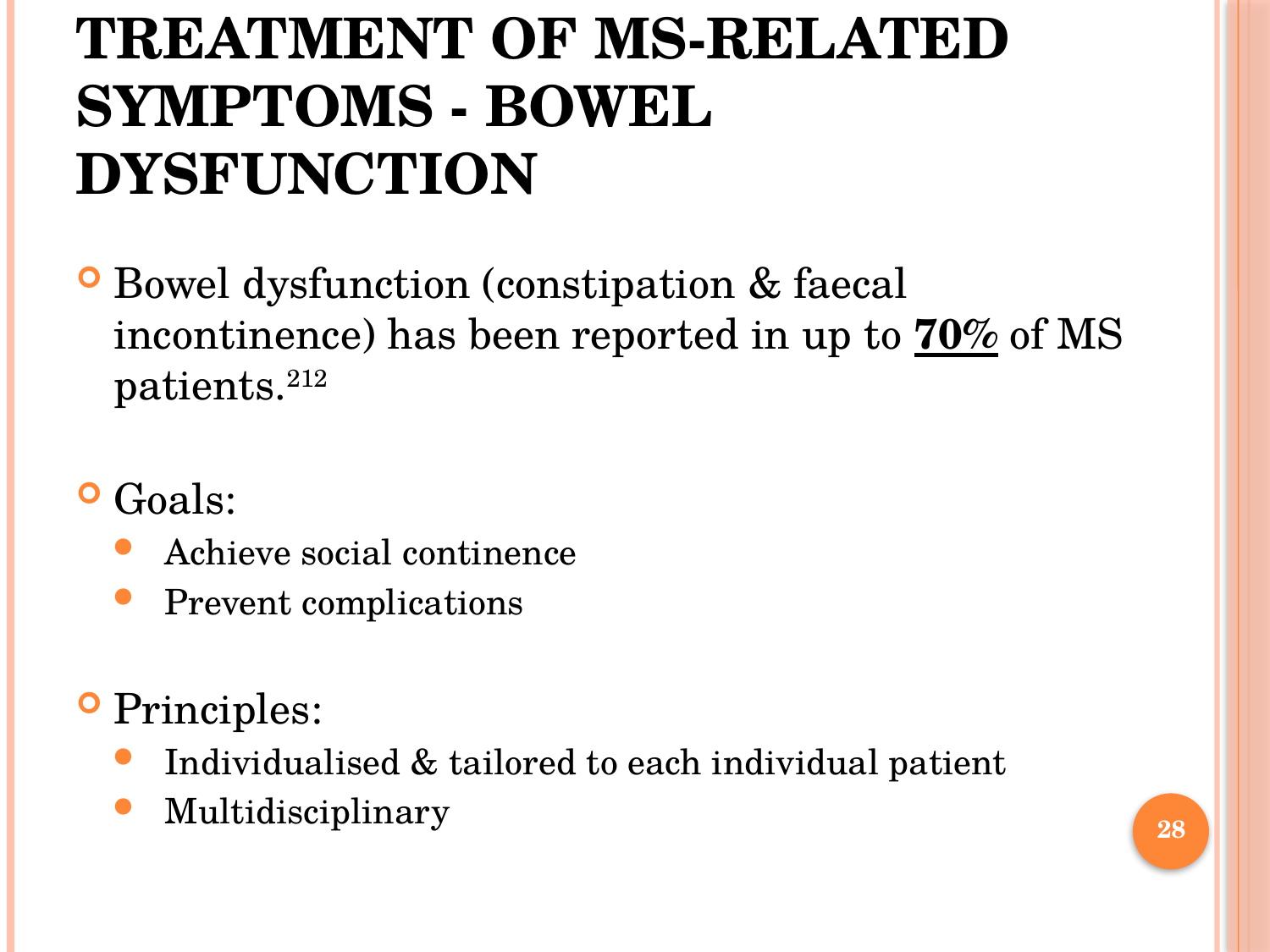

# Treatment of MS-related symptoms - Bowel dysfunction
Bowel dysfunction (constipation & faecal incontinence) has been reported in up to 70% of MS patients.212

Goals:
Achieve social continence
Prevent complications

Principles:
Individualised & tailored to each individual patient
Multidisciplinary

28